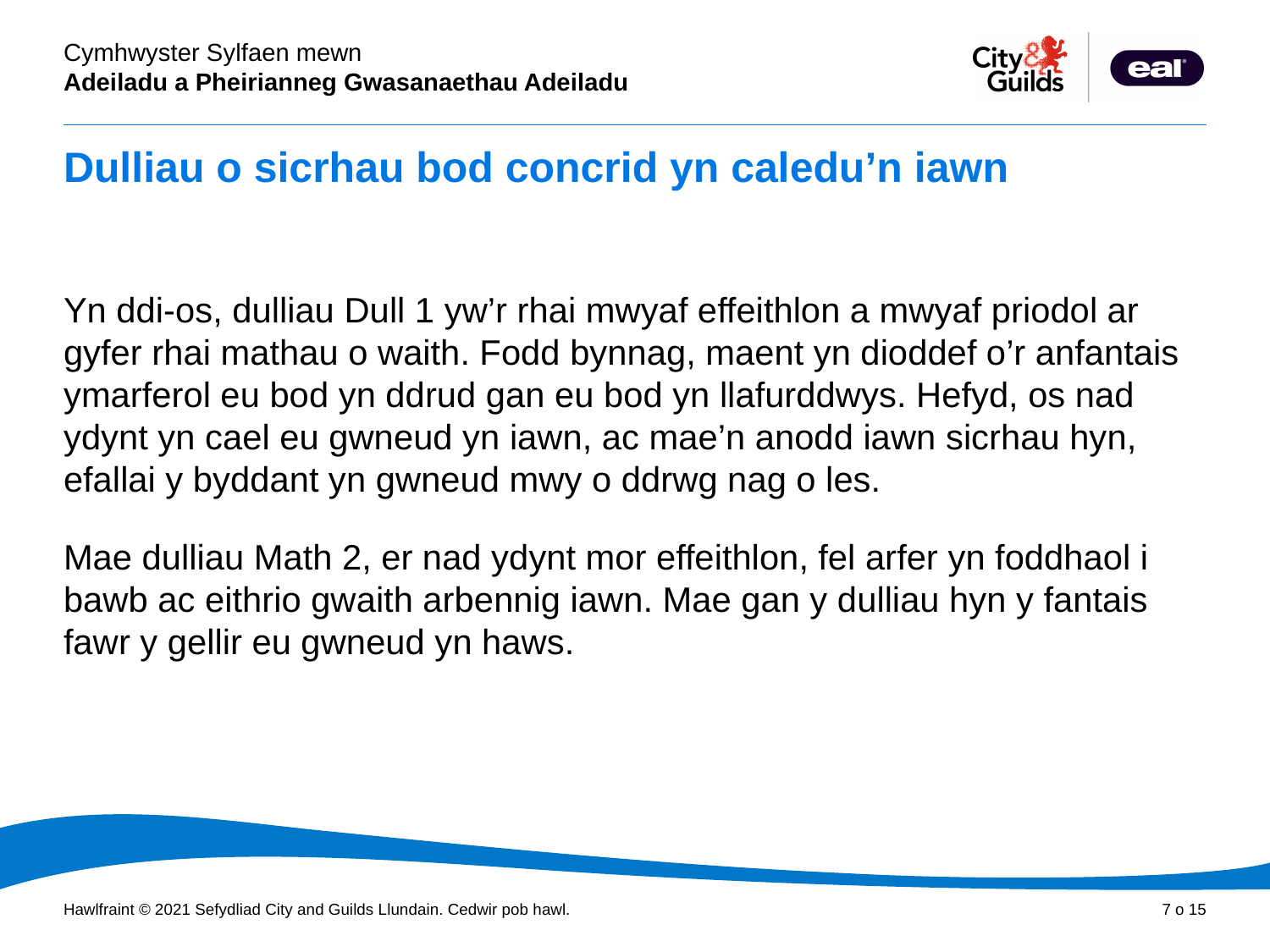

# Dulliau o sicrhau bod concrid yn caledu’n iawn

Yn ddi-os, dulliau Dull 1 yw’r rhai mwyaf effeithlon a mwyaf priodol ar gyfer rhai mathau o waith. Fodd bynnag, maent yn dioddef o’r anfantais ymarferol eu bod yn ddrud gan eu bod yn llafurddwys. Hefyd, os nad ydynt yn cael eu gwneud yn iawn, ac mae’n anodd iawn sicrhau hyn, efallai y byddant yn gwneud mwy o ddrwg nag o les.
Mae dulliau Math 2, er nad ydynt mor effeithlon, fel arfer yn foddhaol i bawb ac eithrio gwaith arbennig iawn. Mae gan y dulliau hyn y fantais fawr y gellir eu gwneud yn haws.